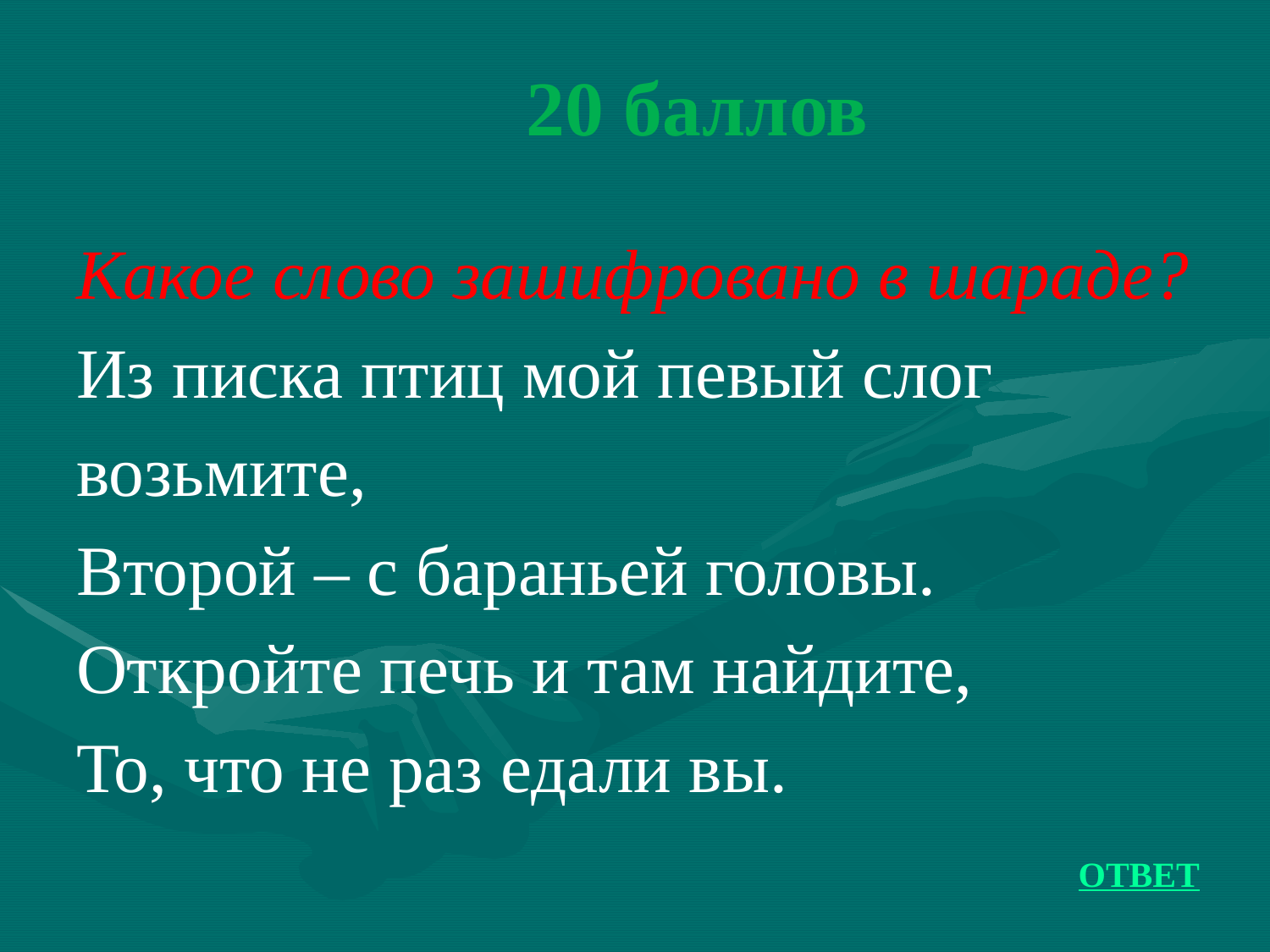

# 20 баллов
Какое слово зашифровано в шараде?
Из писка птиц мой певый слог
возьмите,
Второй – с бараньей головы.
Откройте печь и там найдите,
То, что не раз едали вы.
ОТВЕТ